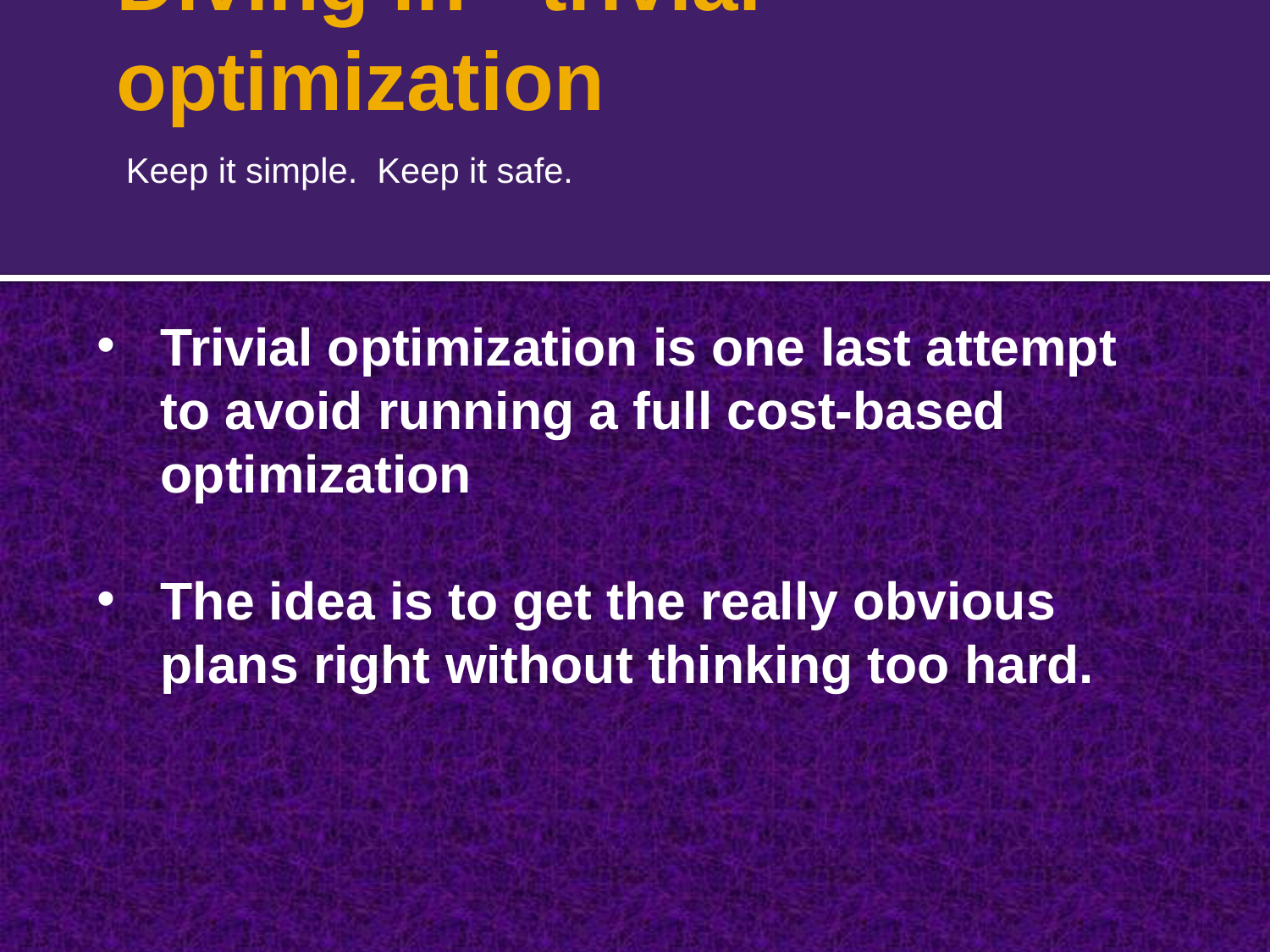

# Diving in - trivial optimization
Keep it simple.  Keep it safe.
Trivial optimization is one last attempt to avoid running a full cost-based optimization

The idea is to get the really obvious plans right without thinking too hard.